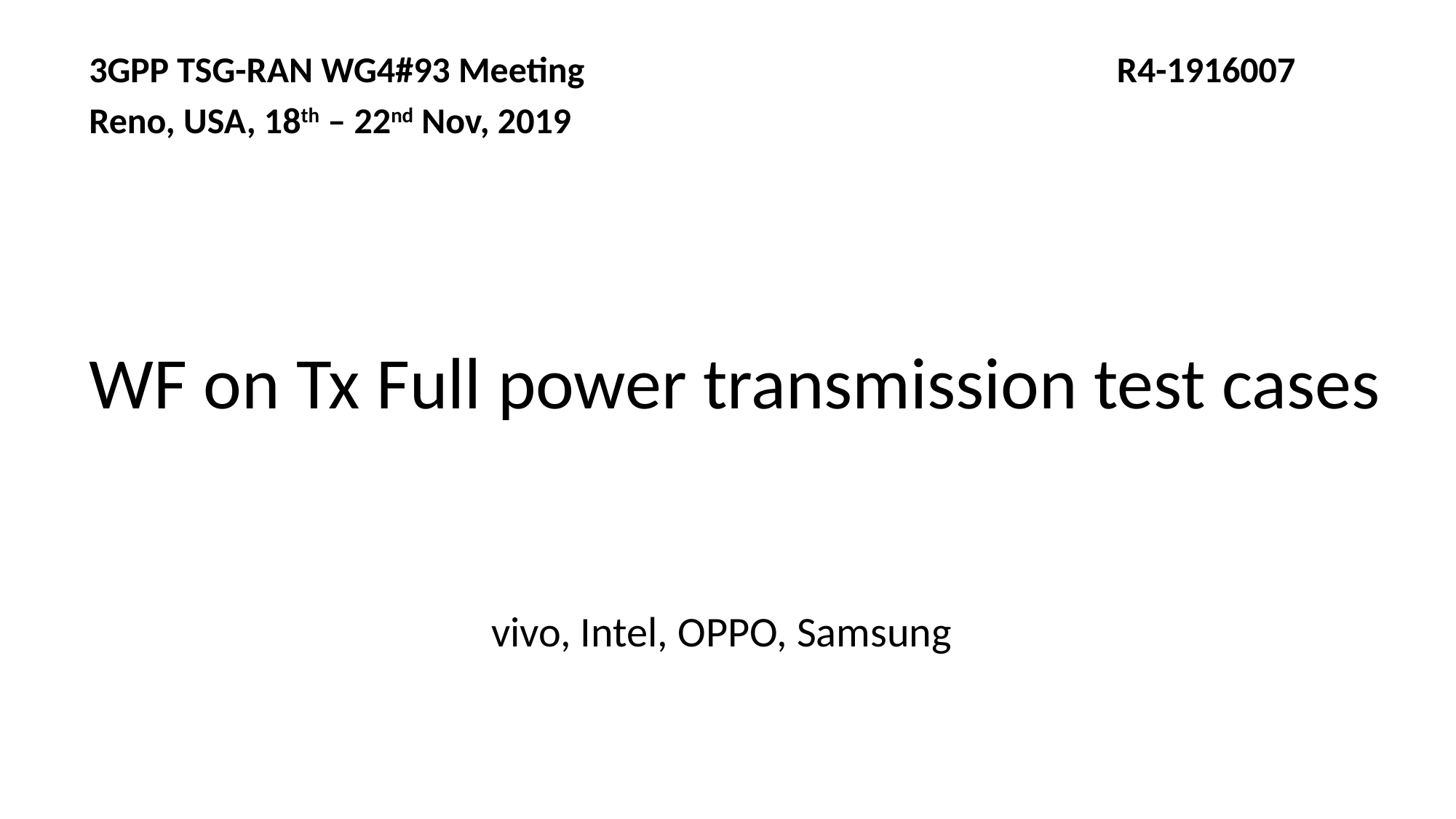

3GPP TSG-RAN WG4#93 Meeting                                                                 R4-1916007
Reno, USA, 18th – 22nd Nov, 2019
# WF on Tx Full power transmission test cases
vivo, Intel, OPPO, Samsung